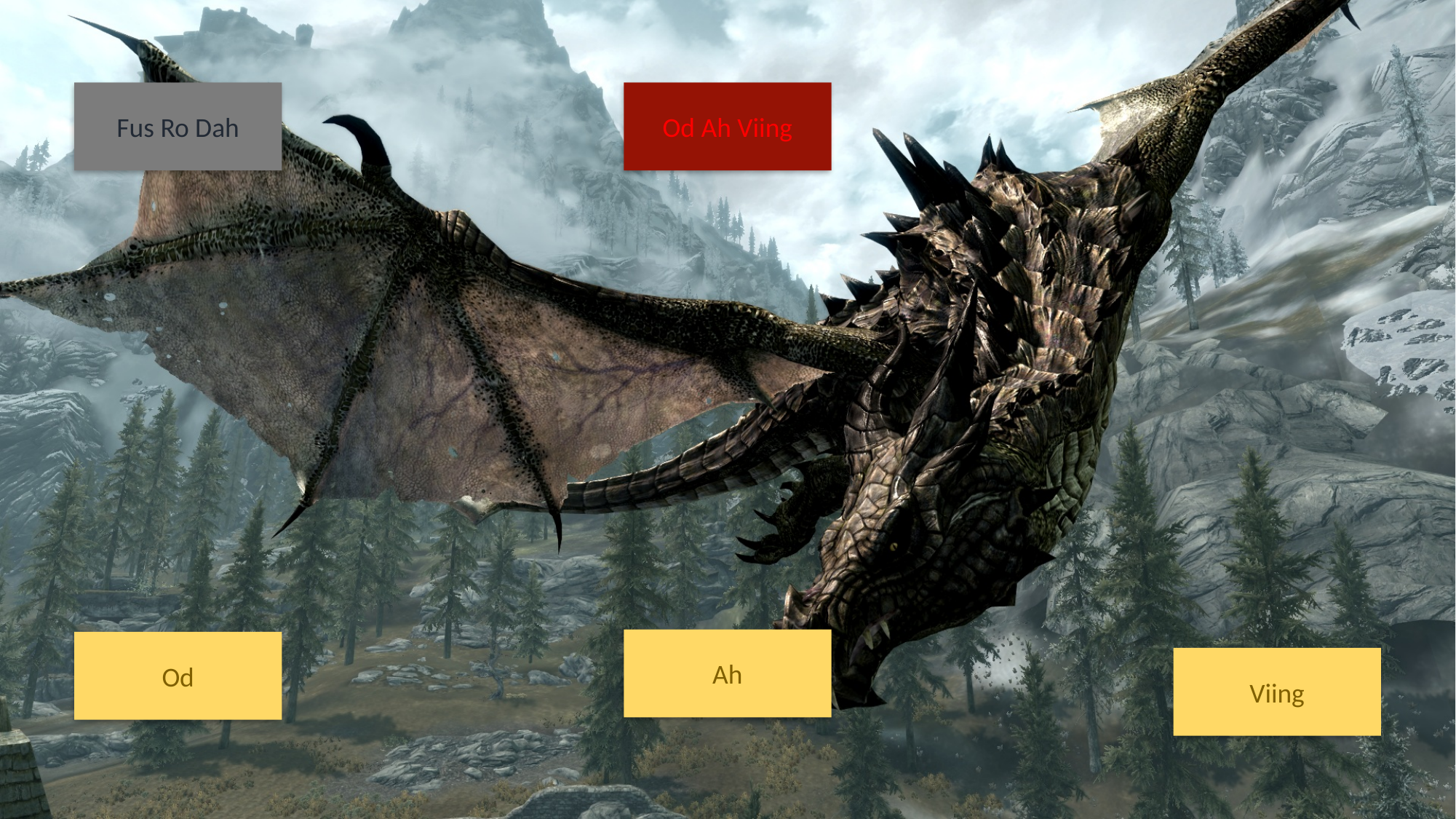

Fus Ro Dah
Od Ah Viing
Ah
Od
Viing